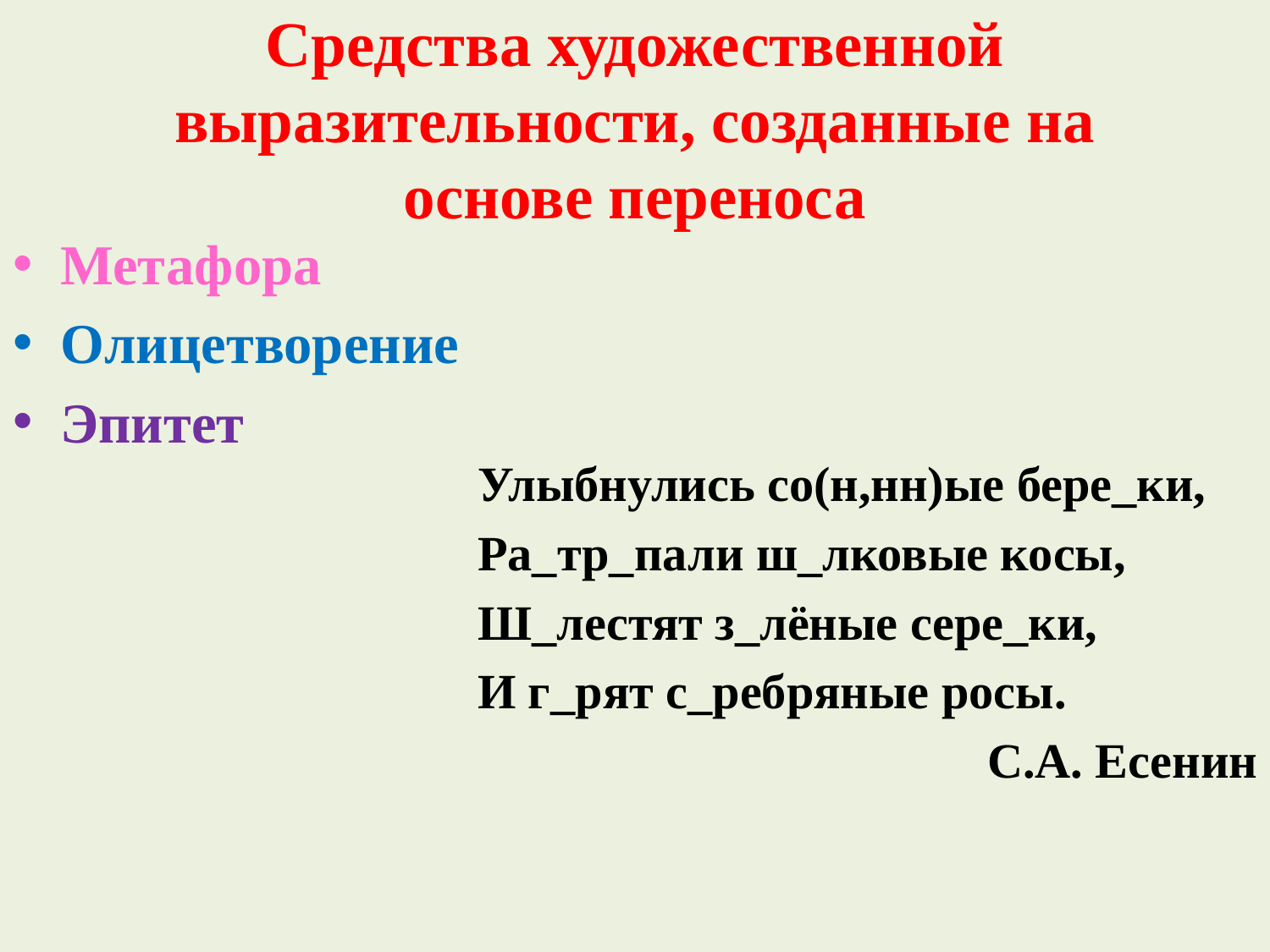

# Средства художественной выразительности, созданные на основе переноса
Метафора
Олицетворение
Эпитет

Улыбнулись со(н,нн)ые бере_ки,
Ра_тр_пали ш_лковые косы,
Ш_лестят з_лёные сере_ки,
И г_рят с_ребряные росы.
С.А. Есенин